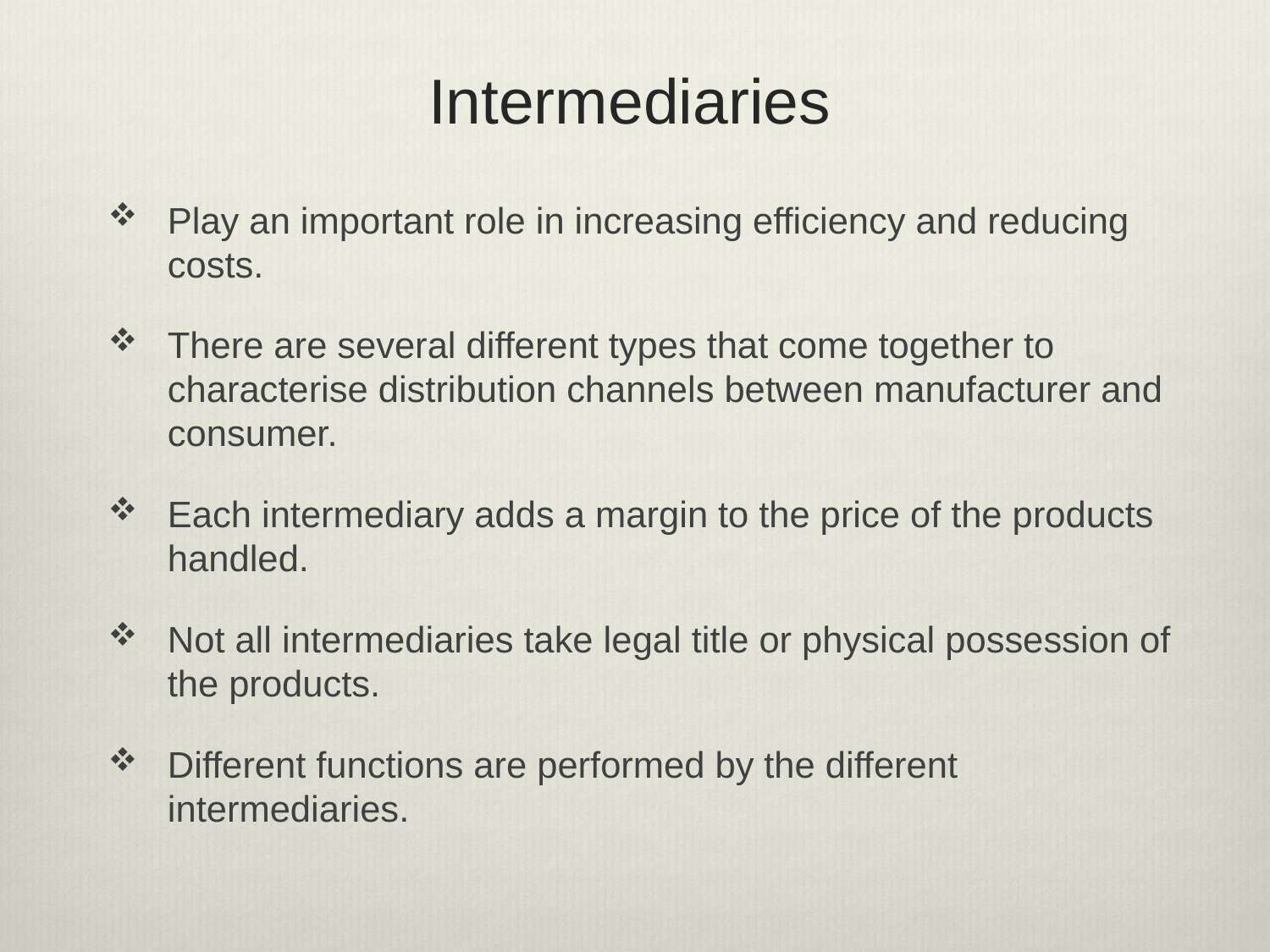

# Intermediaries
Play an important role in increasing efficiency and reducing costs.
There are several different types that come together to characterise distribution channels between manufacturer and consumer.
Each intermediary adds a margin to the price of the products handled.
Not all intermediaries take legal title or physical possession of the products.
Different functions are performed by the different intermediaries.